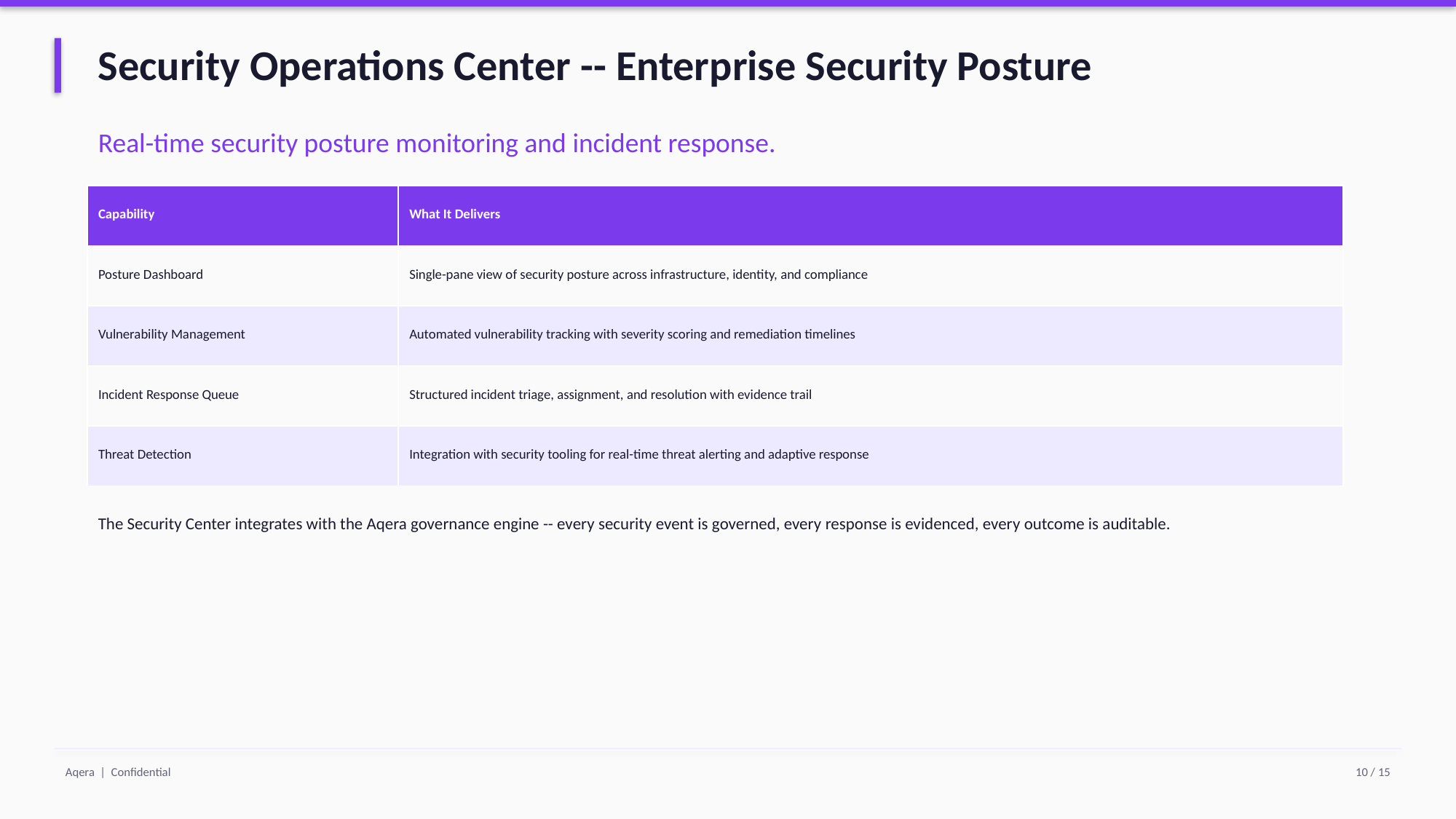

Security Operations Center -- Enterprise Security Posture

Real-time security posture monitoring and incident response.
| Capability | What It Delivers |
| --- | --- |
| Posture Dashboard | Single-pane view of security posture across infrastructure, identity, and compliance |
| Vulnerability Management | Automated vulnerability tracking with severity scoring and remediation timelines |
| Incident Response Queue | Structured incident triage, assignment, and resolution with evidence trail |
| Threat Detection | Integration with security tooling for real-time threat alerting and adaptive response |
The Security Center integrates with the Aqera governance engine -- every security event is governed, every response is evidenced, every outcome is auditable.

Aqera  |  Confidential
10 / 15